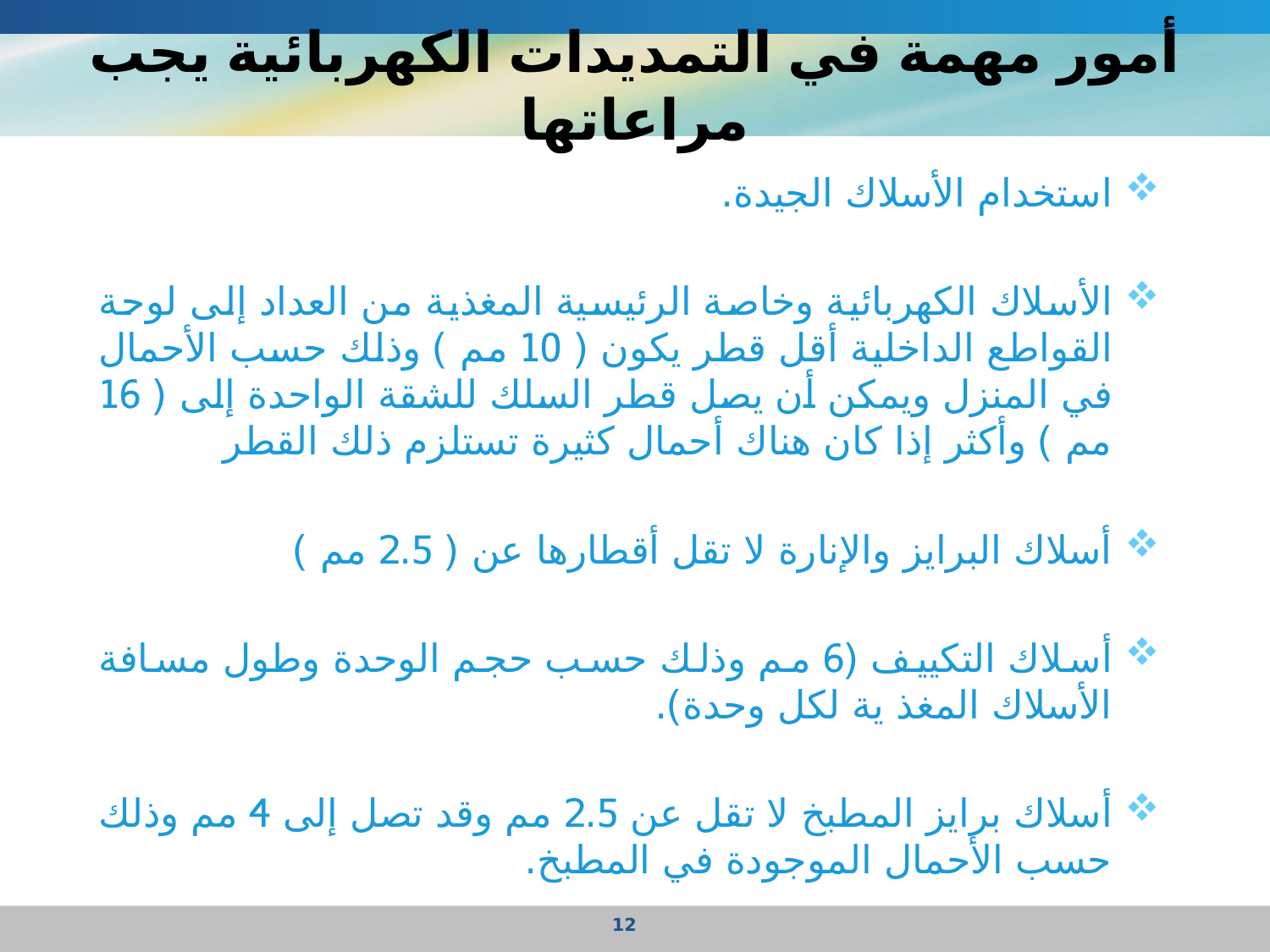

# أمور مهمة في التمديدات الكهربائية يجب مراعاتها
استخدام الأسلاك الجيدة.

الأسلاك الكهربائية وخاصة الرئيسية المغذية من العداد إلى لوحة القواطع الداخلية أقل قطر يكون ( 10 مم ) وذلك حسب الأحمال في المنزل ويمكن أن يصل قطر السلك للشقة الواحدة إلى ( 16 مم ) وأكثر إذا كان هناك أحمال كثيرة تستلزم ذلك القطر

أسلاك البرايز والإنارة لا تقل أقطارها عن ( 2.5 مم )

أسلاك التكييف (6 مم وذلك حسب حجم الوحدة وطول مسافة الأسلاك المغذ ية لكل وحدة).

أسلاك برايز المطبخ لا تقل عن 2.5 مم وقد تصل إلى 4 مم وذلك حسب الأحمال الموجودة في المطبخ.

12